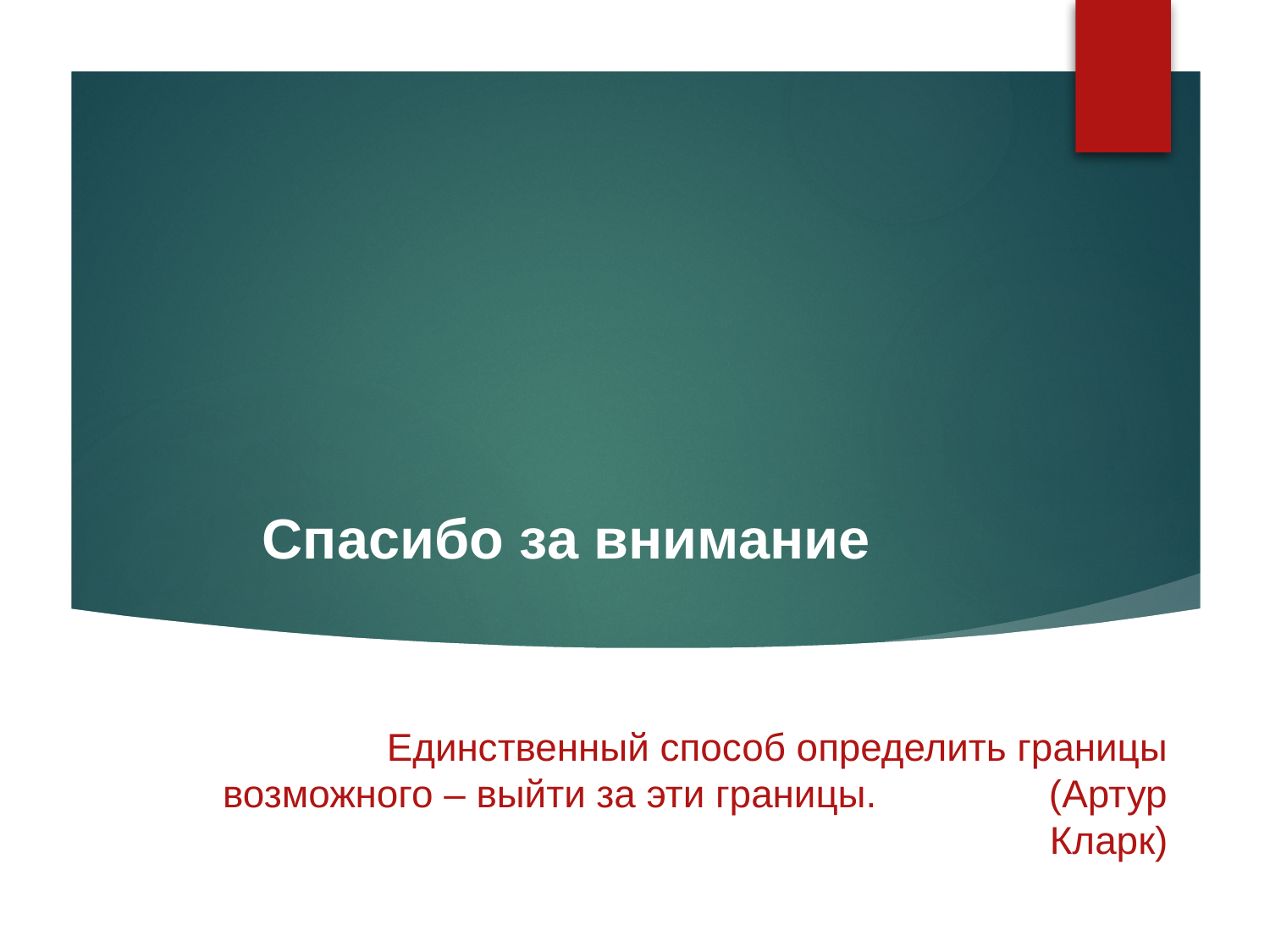

# Спасибо за внимание
Единственный способ определить границы возможного – выйти за эти границы.                (Артур Кларк)